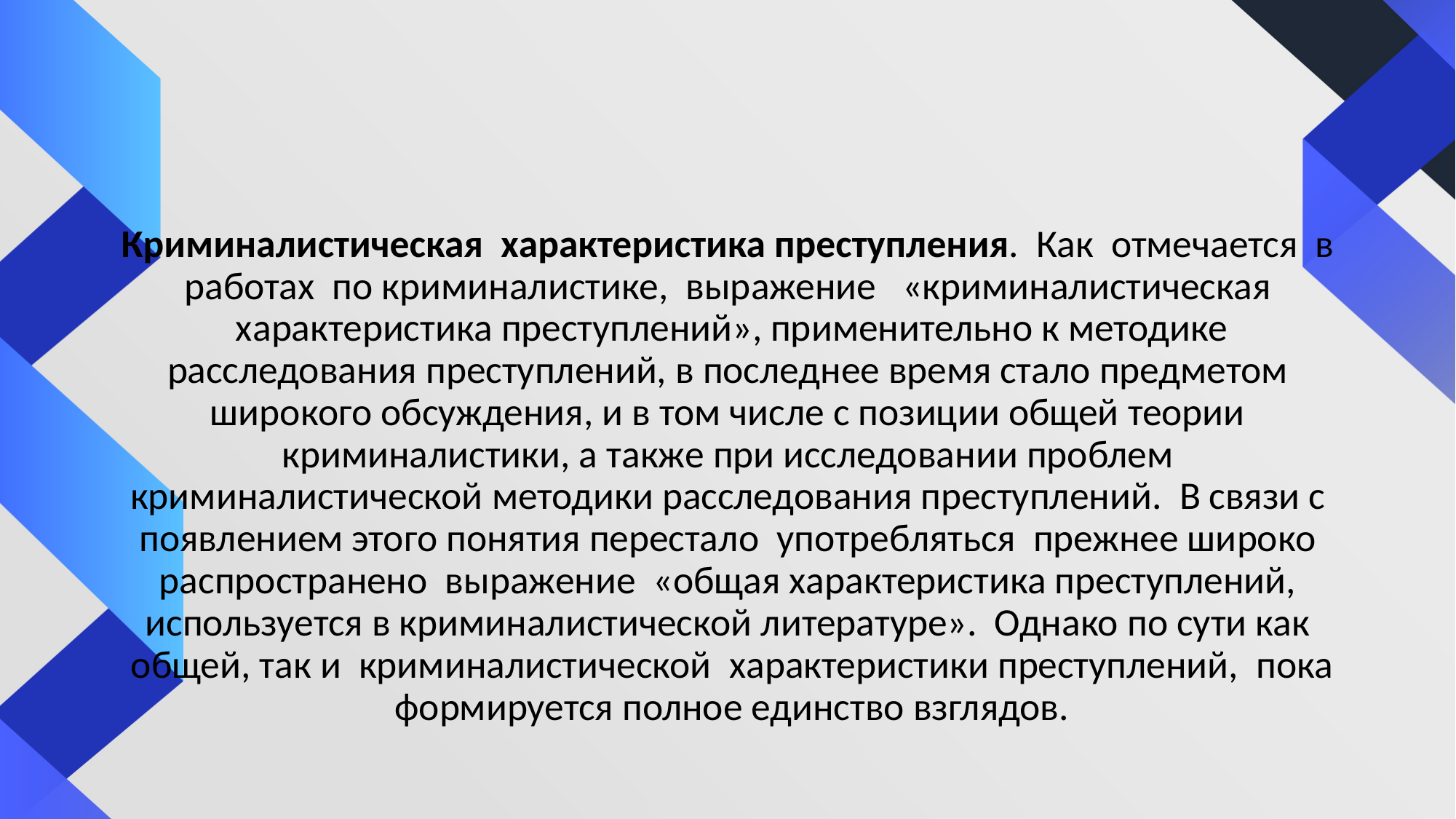

#
Криминалистическая  характеристика преступления.  Как  отмечается  в работах  по криминалистике,  выражение   «криминалистическая  характеристика преступлений», применительно к методике расследования преступлений, в последнее время стало предметом широкого обсуждения, и в том числе с позиции общей теории криминалистики, а также при исследовании проблем криминалистической методики расследования преступлений.  В связи с появлением этого понятия перестало  употребляться  прежнее широко распространено  выражение  «общая характеристика преступлений, используется в криминалистической литературе».  Однако по сути как  общей, так и  криминалистической  характеристики преступлений,  пока  формируется полное единство взглядов.